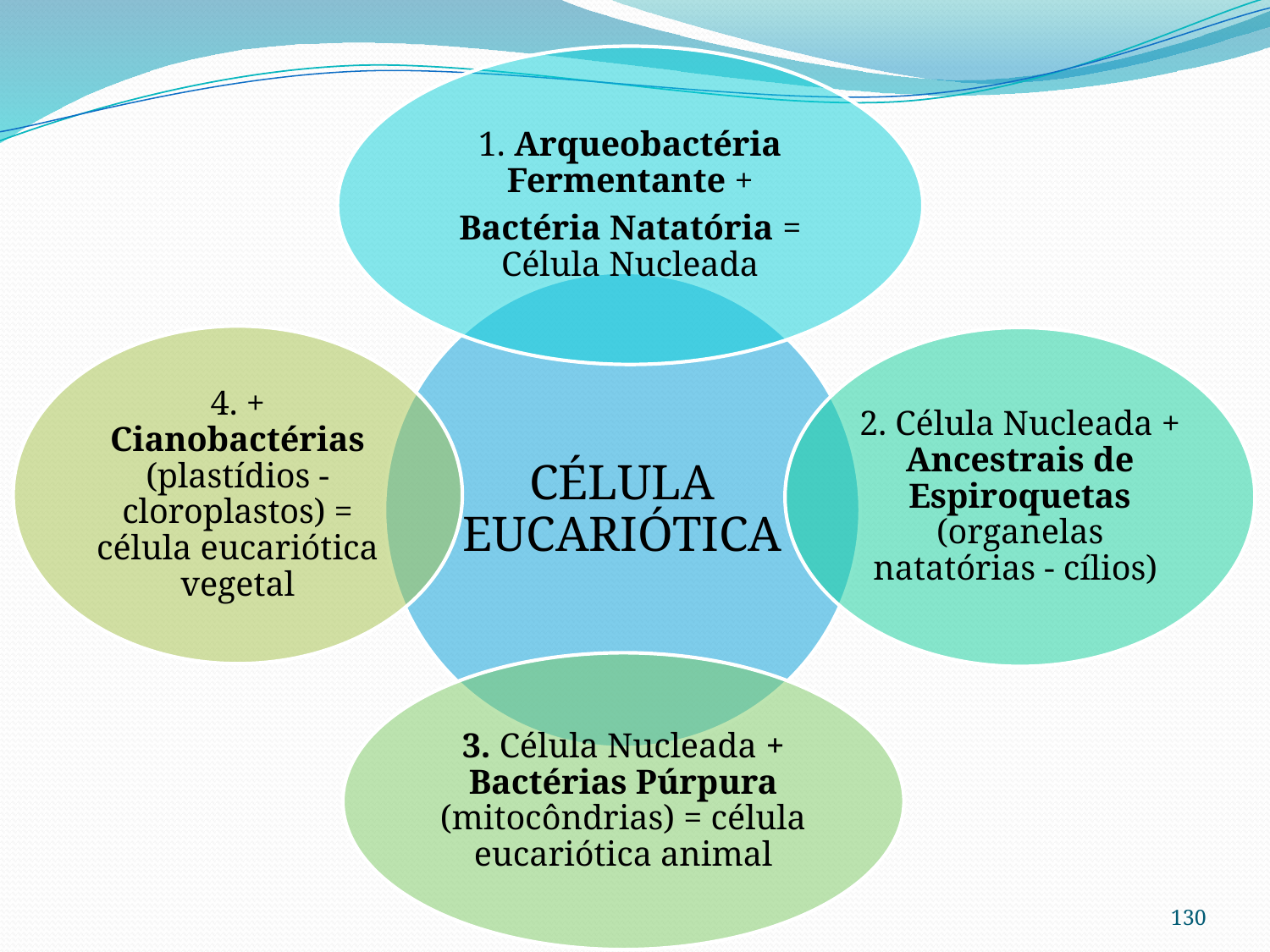

CÉLULA EUCARIÓTICA
1. Arqueobactéria Fermentante +
Bactéria Natatória = Célula Nucleada
2. Célula Nucleada + Ancestrais de Espiroquetas (organelas natatórias - cílios)
3. Célula Nucleada + Bactérias Púrpura (mitocôndrias) = célula eucariótica animal
4. + Cianobactérias (plastídios - cloroplastos) = célula eucariótica vegetal
130